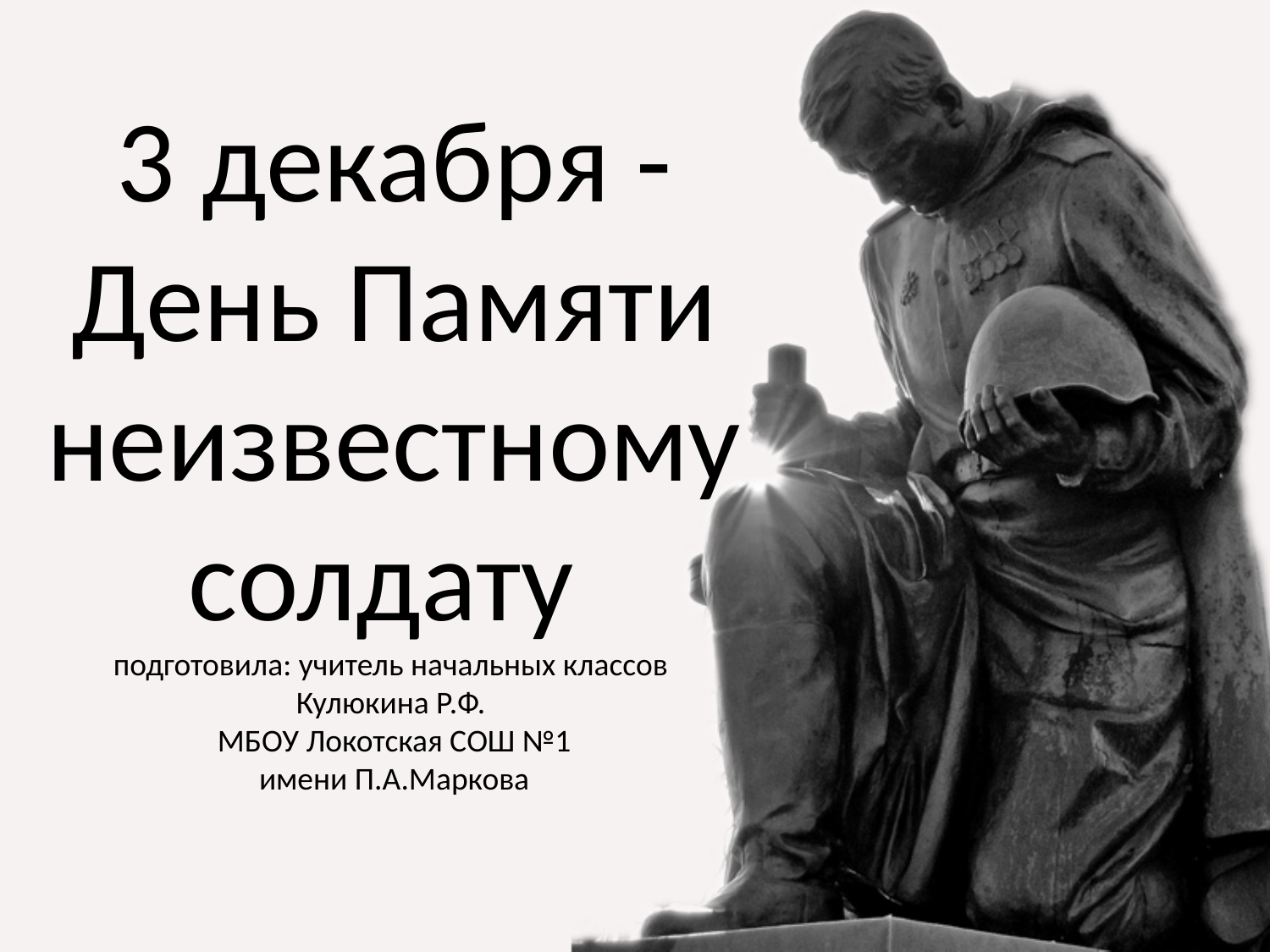

# 3 декабря - День Памяти неизвестному солдату подготовила: учитель начальных классов Кулюкина Р.Ф. МБОУ Локотская СОШ №1 имени П.А.Маркова